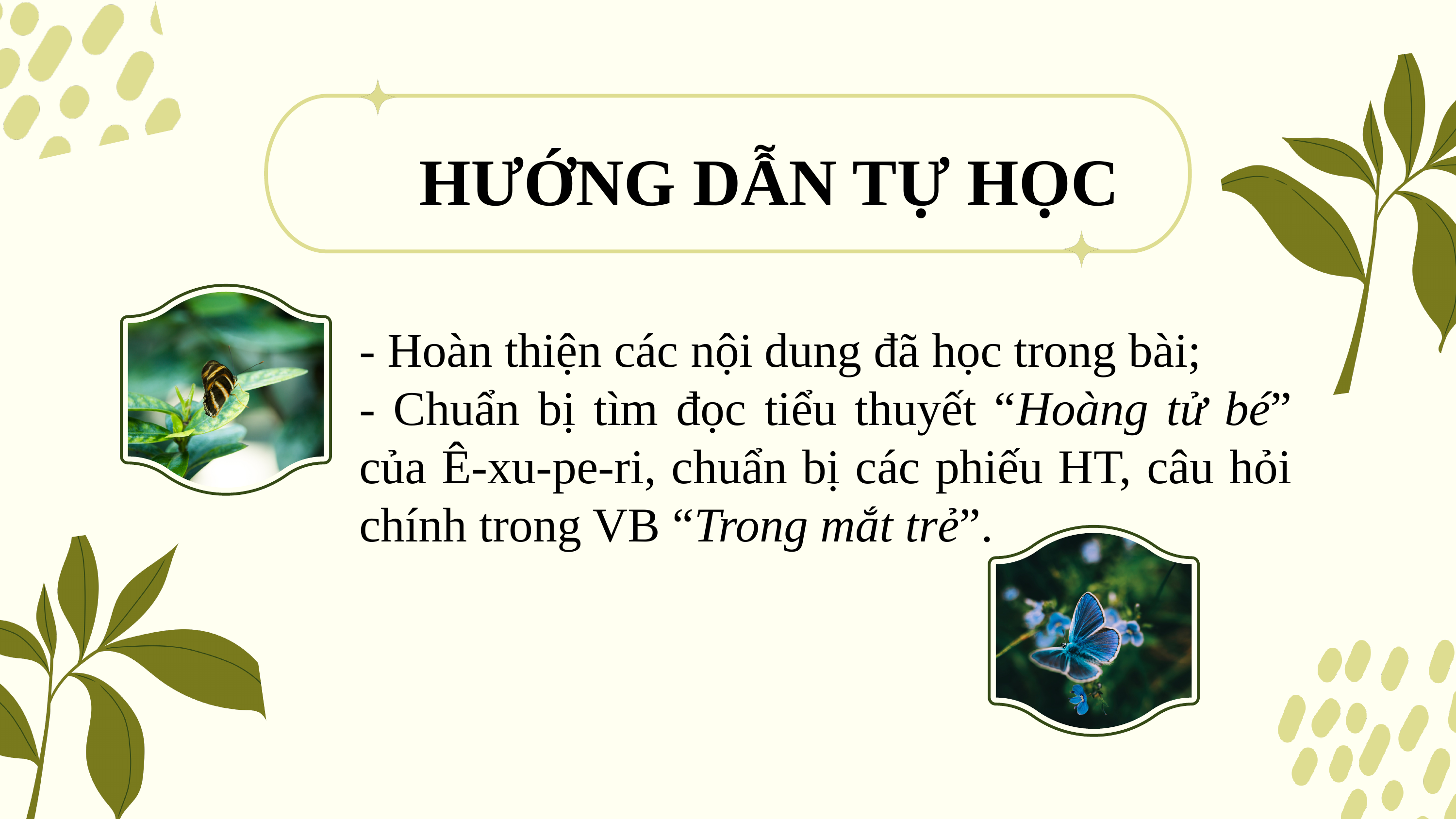

HƯỚNG DẪN TỰ HỌC

- Hoàn thiện các nội dung đã học trong bài;
- Chuẩn bị tìm đọc tiểu thuyết “Hoàng tử bé” của Ê-xu-pe-ri, chuẩn bị các phiếu HT, câu hỏi chính trong VB “Trong mắt trẻ”.